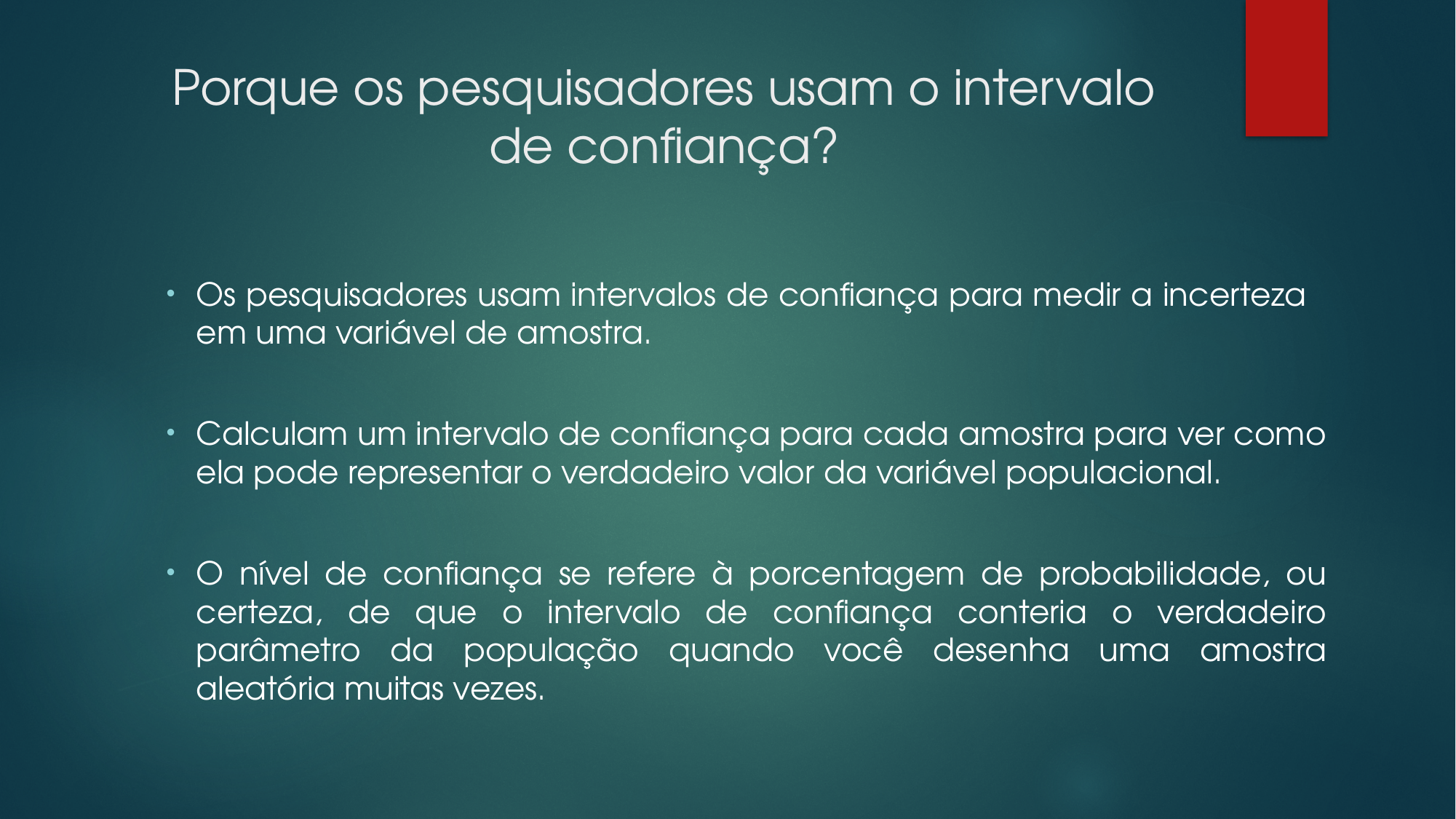

# Porque os pesquisadores usam o intervalo de confiança?
Os pesquisadores usam intervalos de confiança para medir a incerteza   em uma variável de amostra.

Calculam um intervalo de confiança para cada amostra para ver como ela pode representar o verdadeiro valor da variável populacional.

O nível de confiança se refere à porcentagem de probabilidade, ou certeza, de que o intervalo de confiança conteria o verdadeiro parâmetro da população quando você desenha uma amostra aleatória muitas vezes.